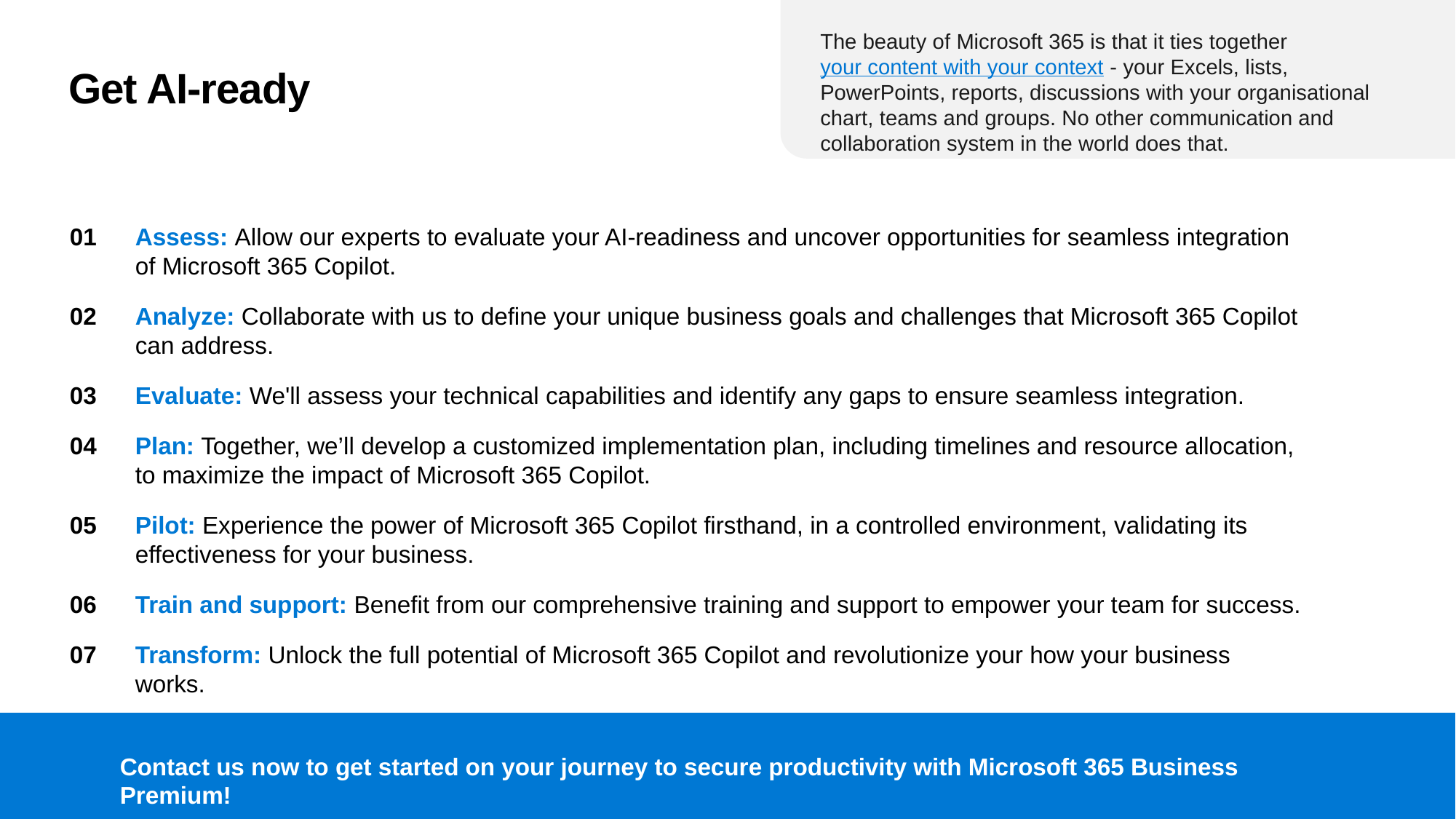

The beauty of Microsoft 365 is that it ties together your content with your context - your Excels, lists, PowerPoints, reports, discussions with your organisational chart, teams and groups. No other communication and collaboration system in the world does that.
# Get AI-ready
01	Assess: Allow our experts to evaluate your AI-readiness and uncover opportunities for seamless integration of Microsoft 365 Copilot.
02	Analyze: Collaborate with us to define your unique business goals and challenges that Microsoft 365 Copilot can address.
03	Evaluate: We'll assess your technical capabilities and identify any gaps to ensure seamless integration.
04	Plan: Together, we’ll develop a customized implementation plan, including timelines and resource allocation, to maximize the impact of Microsoft 365 Copilot.
05	Pilot: Experience the power of Microsoft 365 Copilot firsthand, in a controlled environment, validating its effectiveness for your business.
06	Train and support: Benefit from our comprehensive training and support to empower your team for success.
07	Transform: Unlock the full potential of Microsoft 365 Copilot and revolutionize your how your business works.

Contact us now to get started on your journey to secure productivity with Microsoft 365 Business Premium!